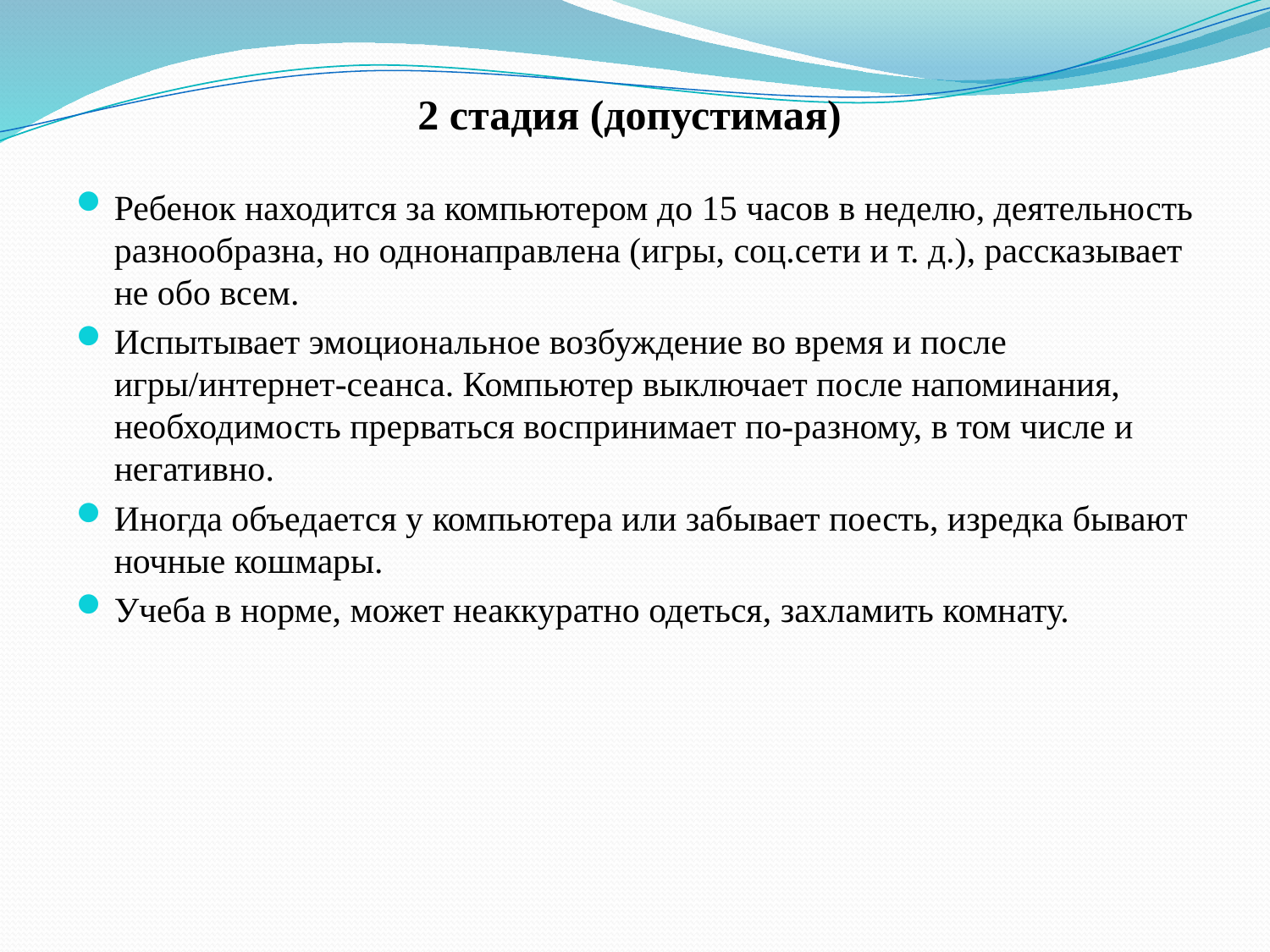

# 2 стадия (допустимая)
Ребенок находится за компьютером до 15 часов в неделю, деятельность разнообразна, но однонаправлена (игры, соц.сети и т. д.), рассказывает не обо всем.
Испытывает эмоциональное возбуждение во время и после игры/интернет-сеанса. Компьютер выключает после напоминания, необходимость прерваться воспринимает по-разному, в том числе и негативно.
Иногда объедается у компьютера или забывает поесть, изредка бывают ночные кошмары.
Учеба в норме, может неаккуратно одеться, захламить комнату.